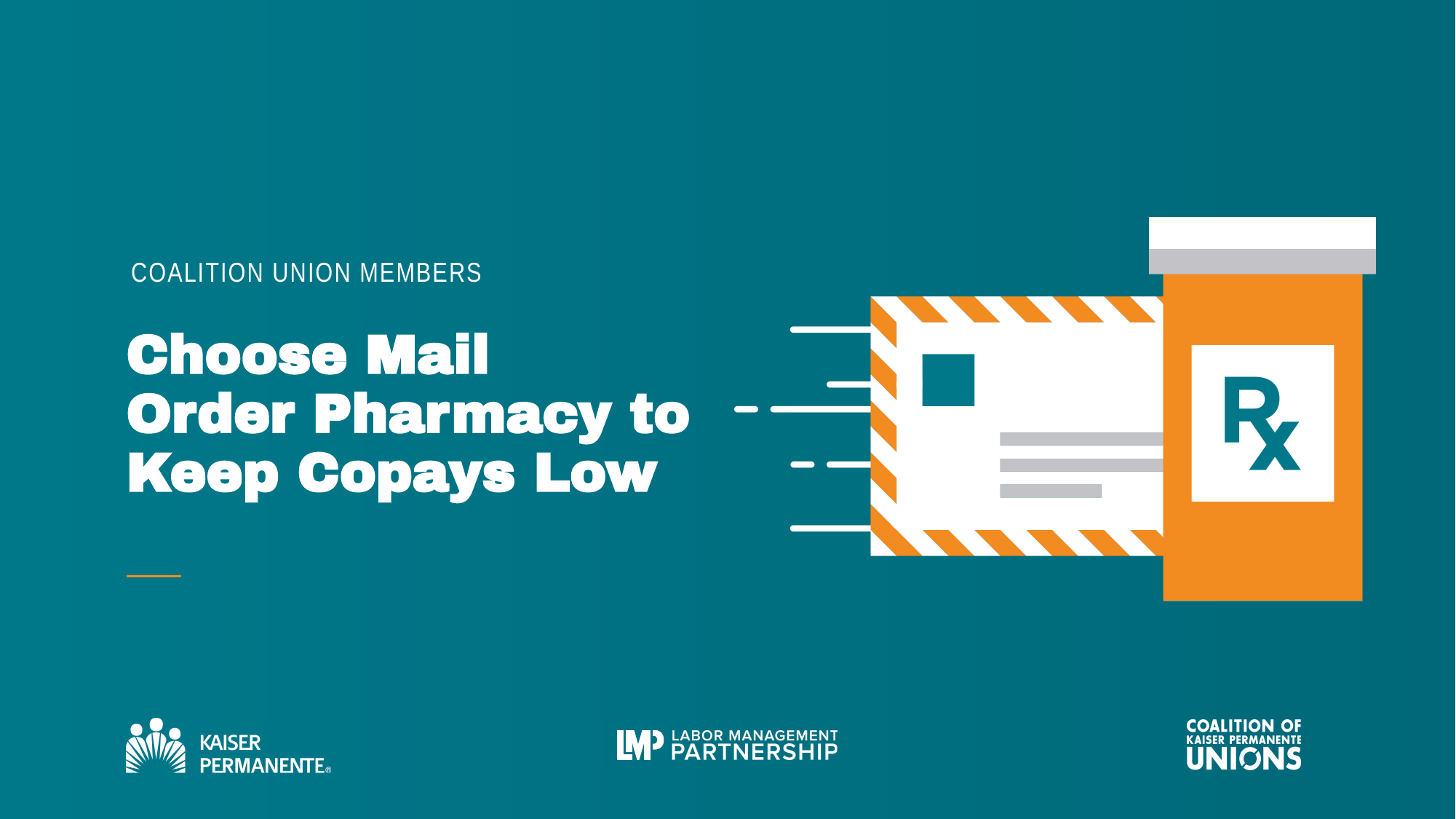

COALITION UNION MEMBERS
Choose Mail
Order Pharmacy to Keep Copays Low